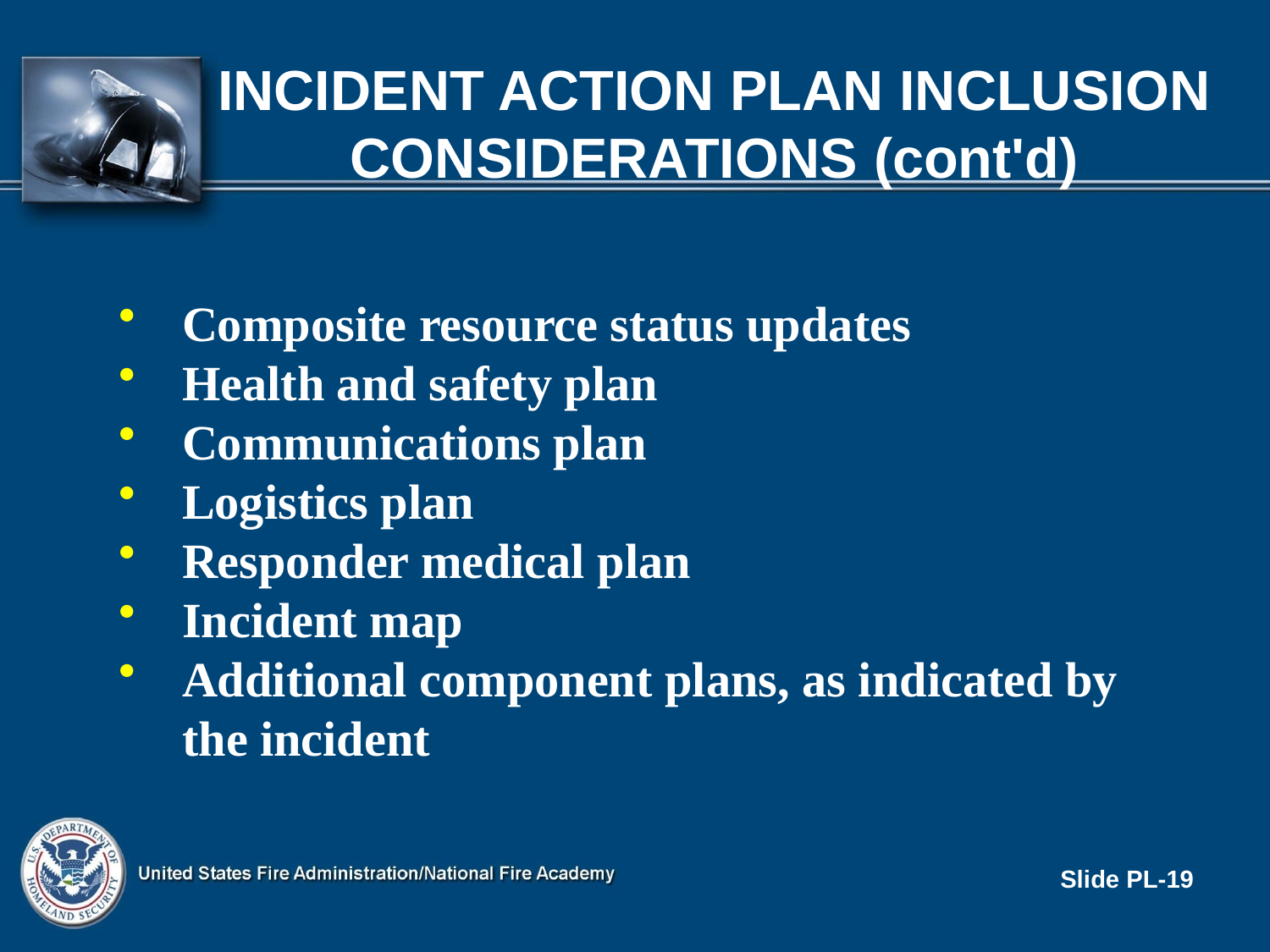

# Incident Action Plan Inclusion Considerations (cont'd)
Composite resource status updates
Health and safety plan
Communications plan
Logistics plan
Responder medical plan
Incident map
Additional component plans, as indicated by the incident
Slide PL-19